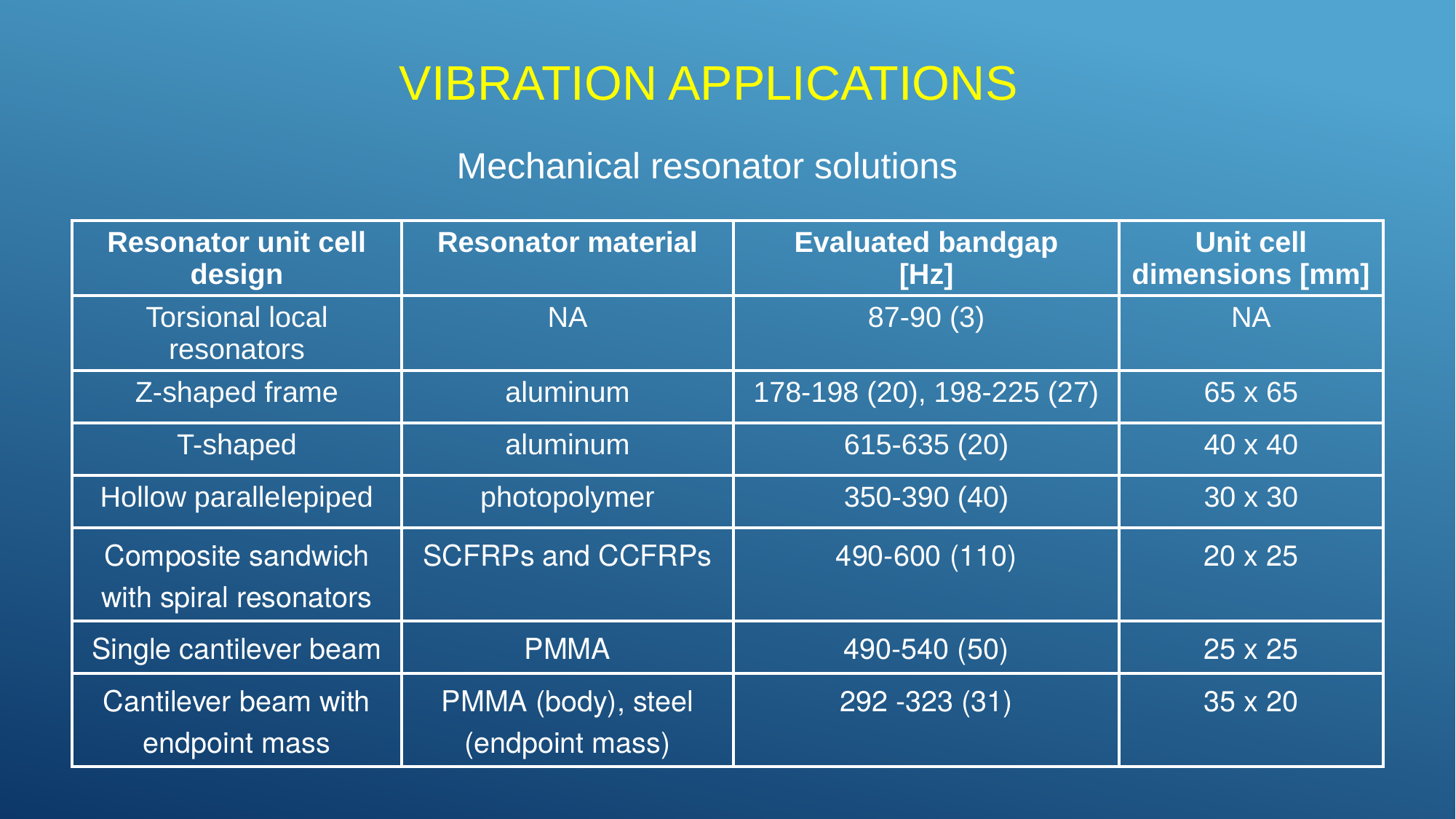

# Vibration applications
Mechanical resonator solutions
| Resonator unit cell design | Resonator material | Evaluated bandgap [Hz] | Unit cell dimensions [mm] |
| --- | --- | --- | --- |
| Torsional local resonators | NA | 87-90 (3) | NA |
| Z-shaped frame | aluminum | 178-198 (20), 198-225 (27) | 65 x 65 |
| T-shaped | aluminum | 615-635 (20) | 40 x 40 |
| Hollow parallelepiped | photopolymer | 350-390 (40) | 30 x 30 |
| Composite sandwich with spiral resonators | SCFRPs and CCFRPs | 490-600 (110) | 20 x 25 |
| Single cantilever beam | PMMA | 490-540 (50) | 25 x 25 |
| Cantilever beam with endpoint mass | PMMA (body), steel (endpoint mass) | 292 -323 (31) | 35 x 20 |